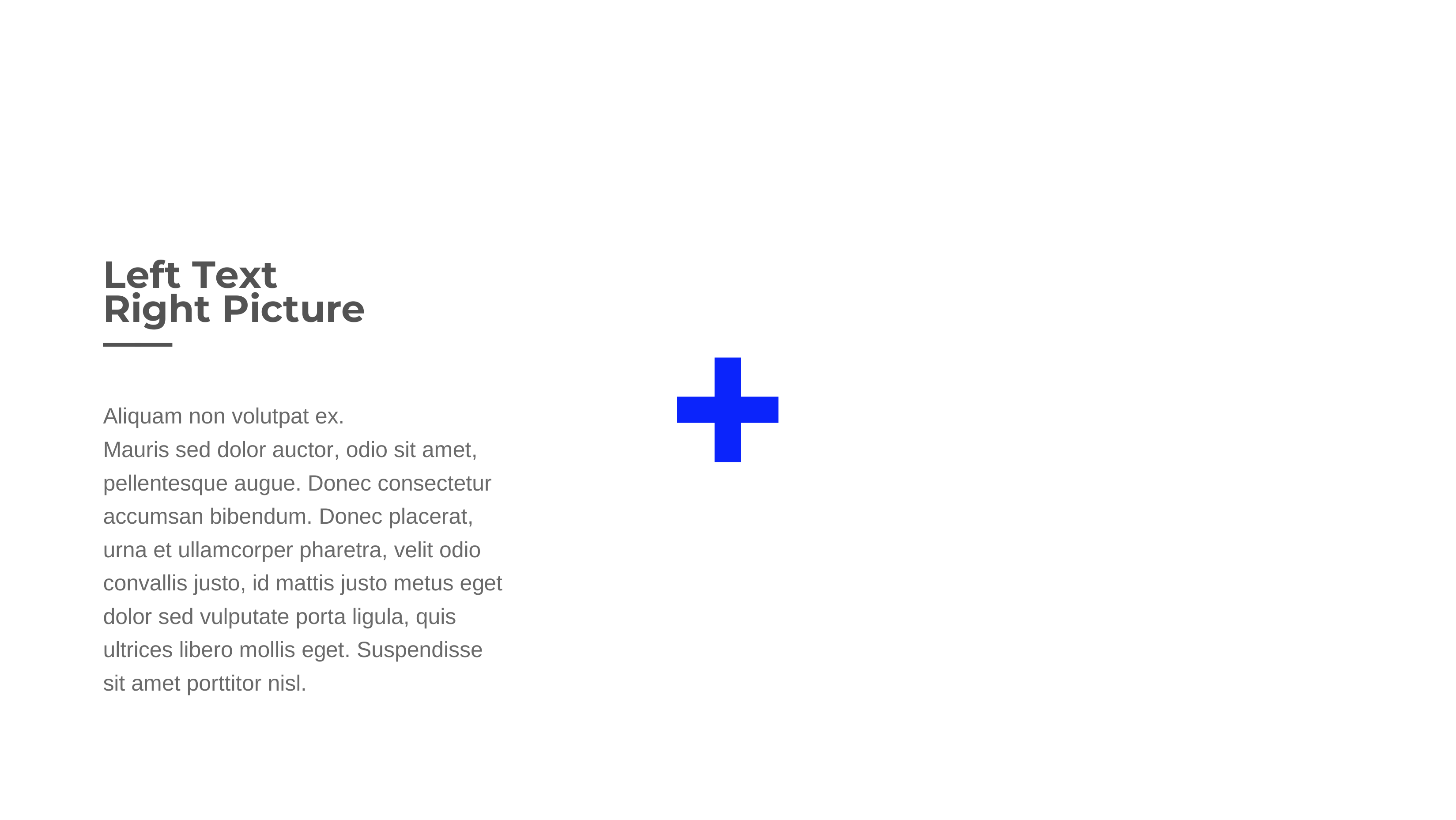

Left Text
Right Picture
——

Aliquam non volutpat ex.
Mauris sed dolor auctor, odio sit amet, pellentesque augue. Donec consectetur accumsan bibendum. Donec placerat, urna et ullamcorper pharetra, velit odio convallis justo, id mattis justo metus eget dolor sed vulputate porta ligula, quis ultrices libero mollis eget. Suspendisse sit amet porttitor nisl.